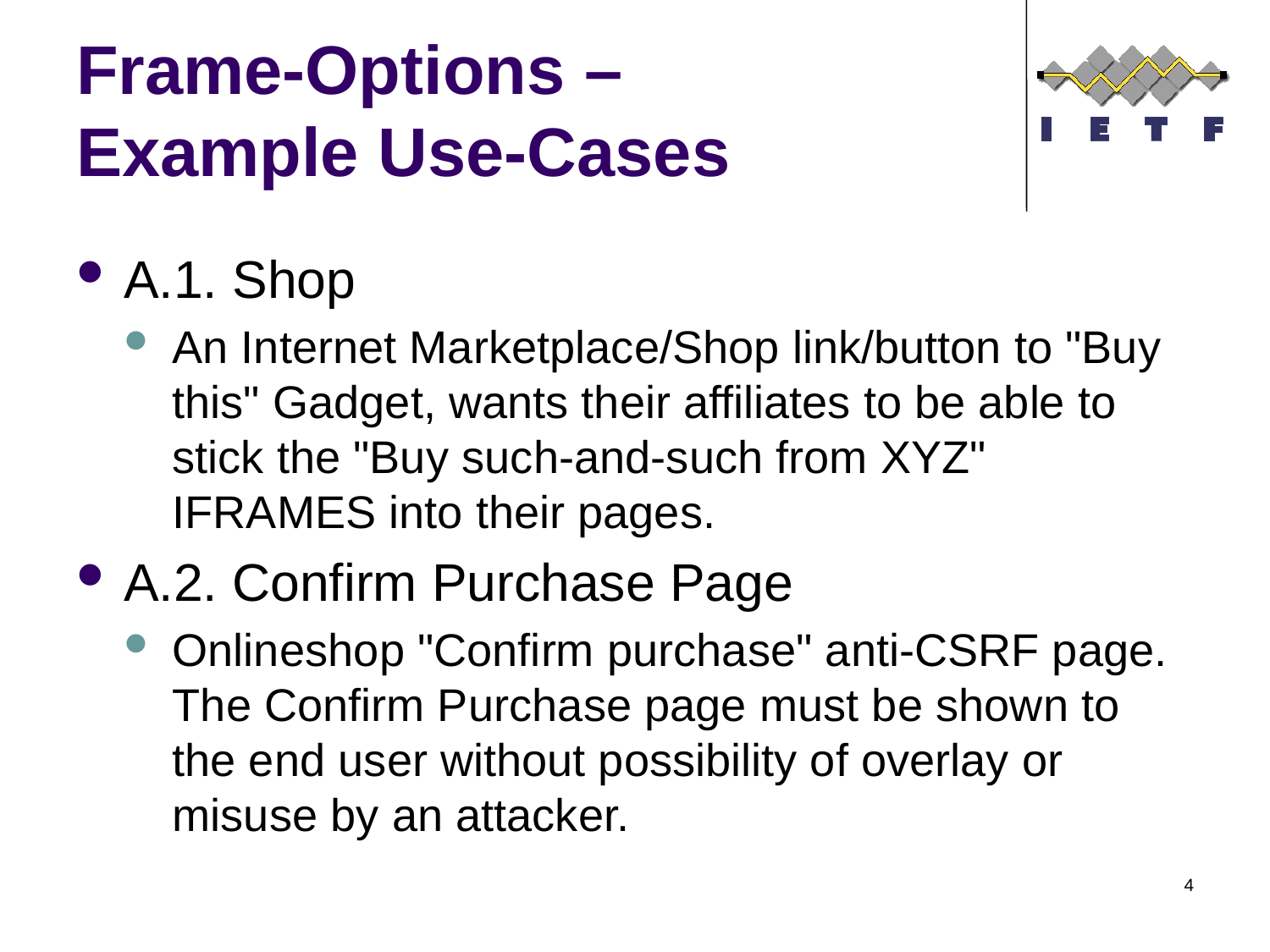

# Frame-Options – Example Use-Cases
A.1. Shop
An Internet Marketplace/Shop link/button to "Buy this" Gadget, wants their affiliates to be able to stick the "Buy such-and-such from XYZ" IFRAMES into their pages.
A.2. Confirm Purchase Page
Onlineshop "Confirm purchase" anti-CSRF page. The Confirm Purchase page must be shown to the end user without possibility of overlay or misuse by an attacker.
4